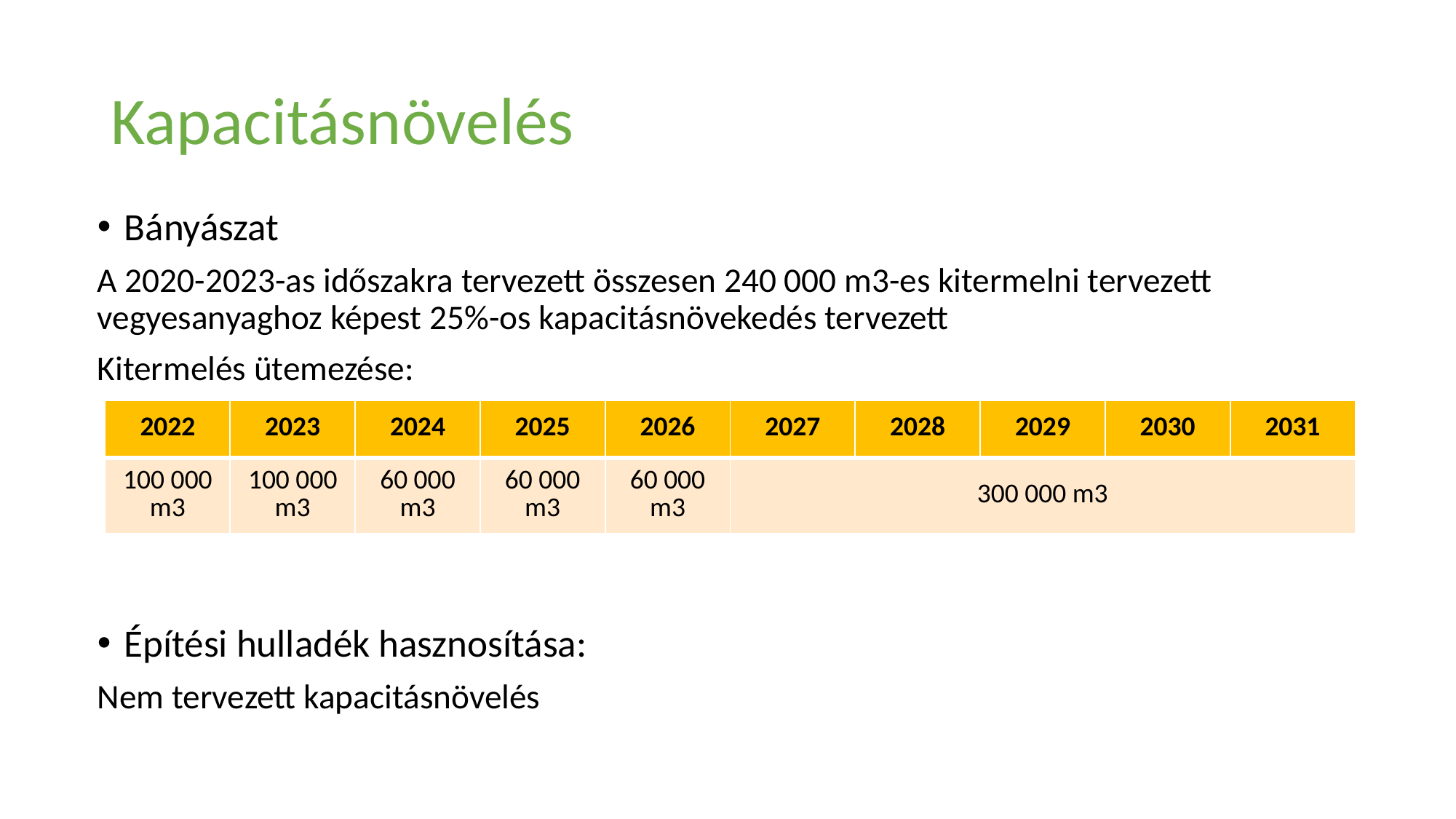

# Kapacitásnövelés
Bányászat
A 2020-2023-as időszakra tervezett összesen 240 000 m3-es kitermelni tervezett vegyesanyaghoz képest 25%-os kapacitásnövekedés tervezett
Kitermelés ütemezése:

Építési hulladék hasznosítása:
Nem tervezett kapacitásnövelés

| 2022 | 2023 | 2024 | 2025 | 2026 | 2027 | 2028 | 2029 | 2030 | 2031 |
| --- | --- | --- | --- | --- | --- | --- | --- | --- | --- |
| 100 000 m3 | 100 000 m3 | 60 000 m3 | 60 000 m3 | 60 000 m3 | 300 000 m3 |  |  |  |  |